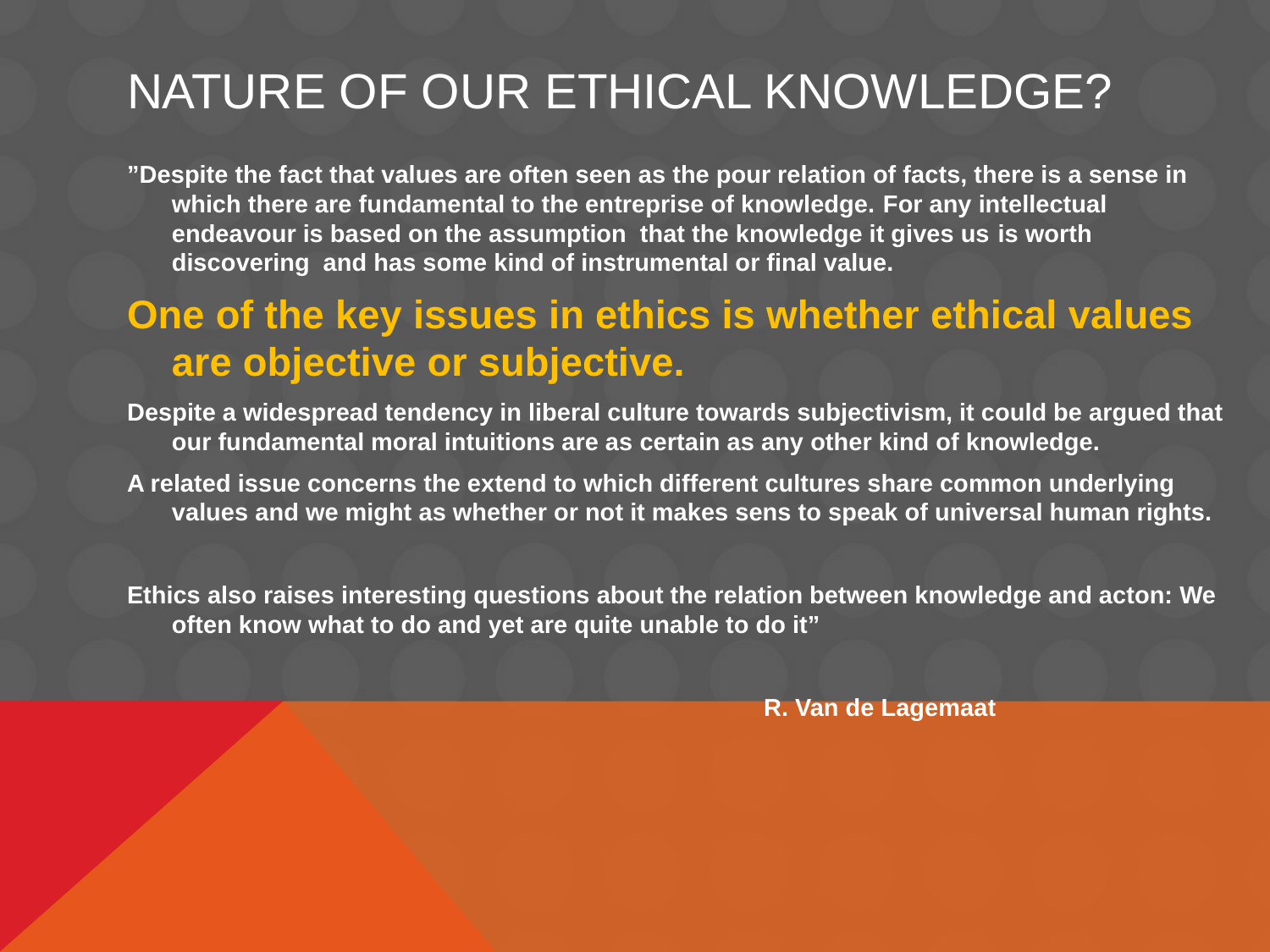

# Nature of our ethical knowledge?
”Despite the fact that values are often seen as the pour relation of facts, there is a sense in which there are fundamental to the entreprise of knowledge. For any intellectual endeavour is based on the assumption  that the knowledge it gives us is worth discovering  and has some kind of instrumental or final value.
One of the key issues in ethics is whether ethical values are objective or subjective.
Despite a widespread tendency in liberal culture towards subjectivism, it could be argued that our fundamental moral intuitions are as certain as any other kind of knowledge.
A related issue concerns the extend to which different cultures share common underlying values and we might as whether or not it makes sens to speak of universal human rights.

Ethics also raises interesting questions about the relation between knowledge and acton: We often know what to do and yet are quite unable to do it”

                                                                                              R. Van de Lagemaat